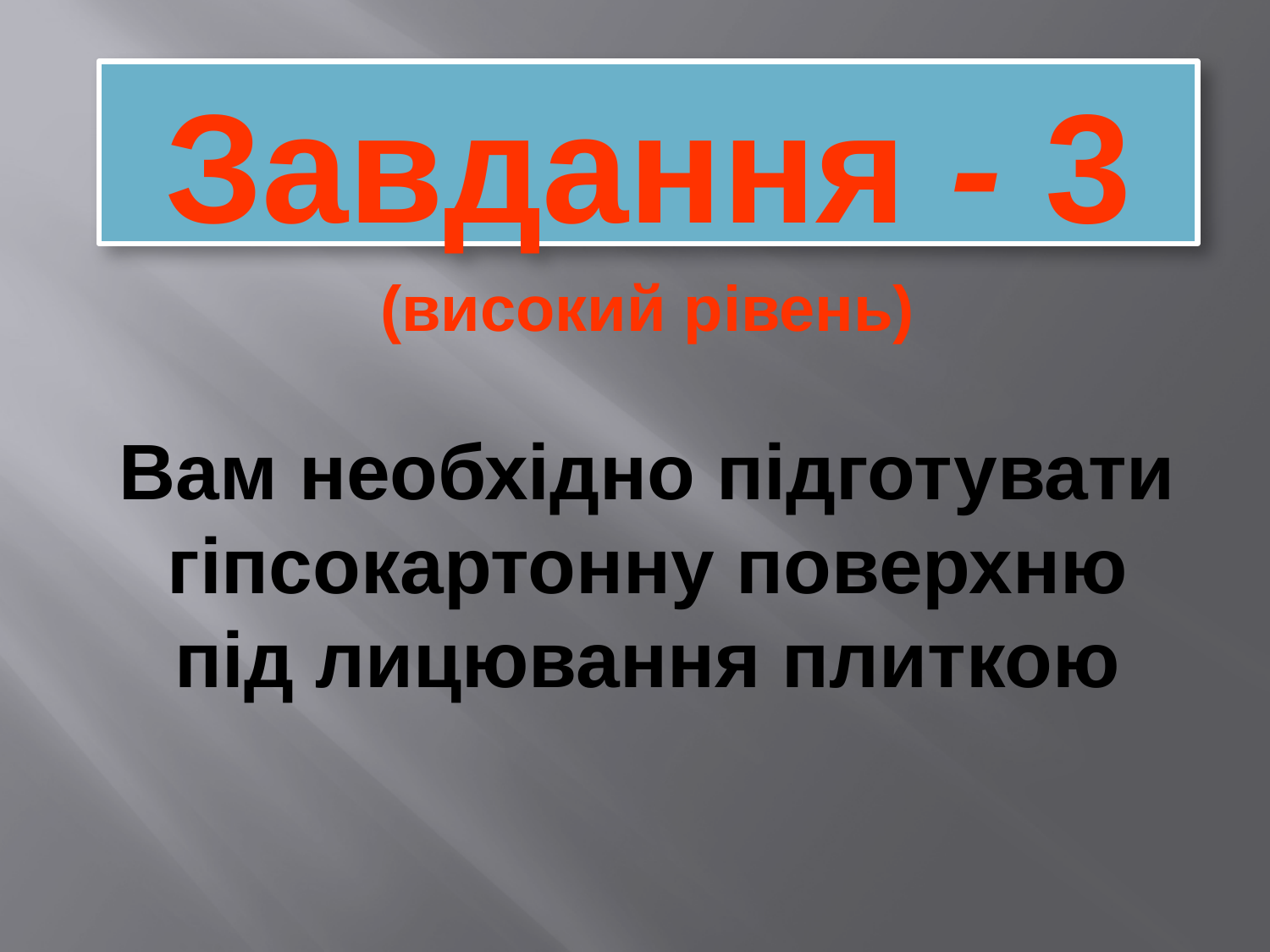

Завдання - 3
# (високий рівень) Вам необхідно підготувати гіпсокартонну поверхню під лицювання плиткою